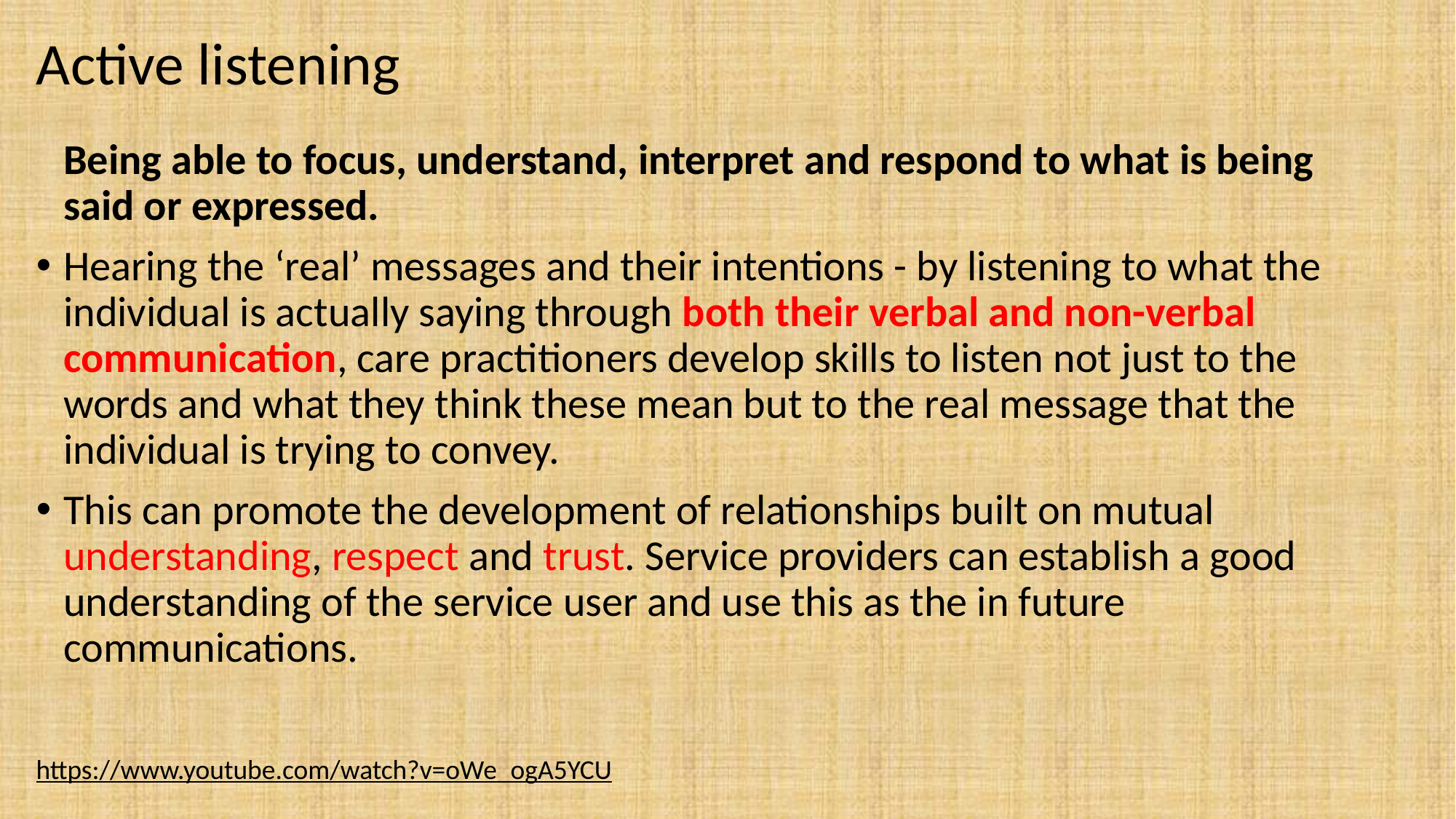

# Active listening
Being able to focus, understand, interpret and respond to what is being said or expressed.
Hearing the ‘real’ messages and their intentions - by listening to what the individual is actually saying through both their verbal and non-verbal communication, care practitioners develop skills to listen not just to the words and what they think these mean but to the real message that the individual is trying to convey.
This can promote the development of relationships built on mutual understanding, respect and trust. Service providers can establish a good understanding of the service user and use this as the in future communications.
https://www.youtube.com/watch?v=oWe_ogA5YCU